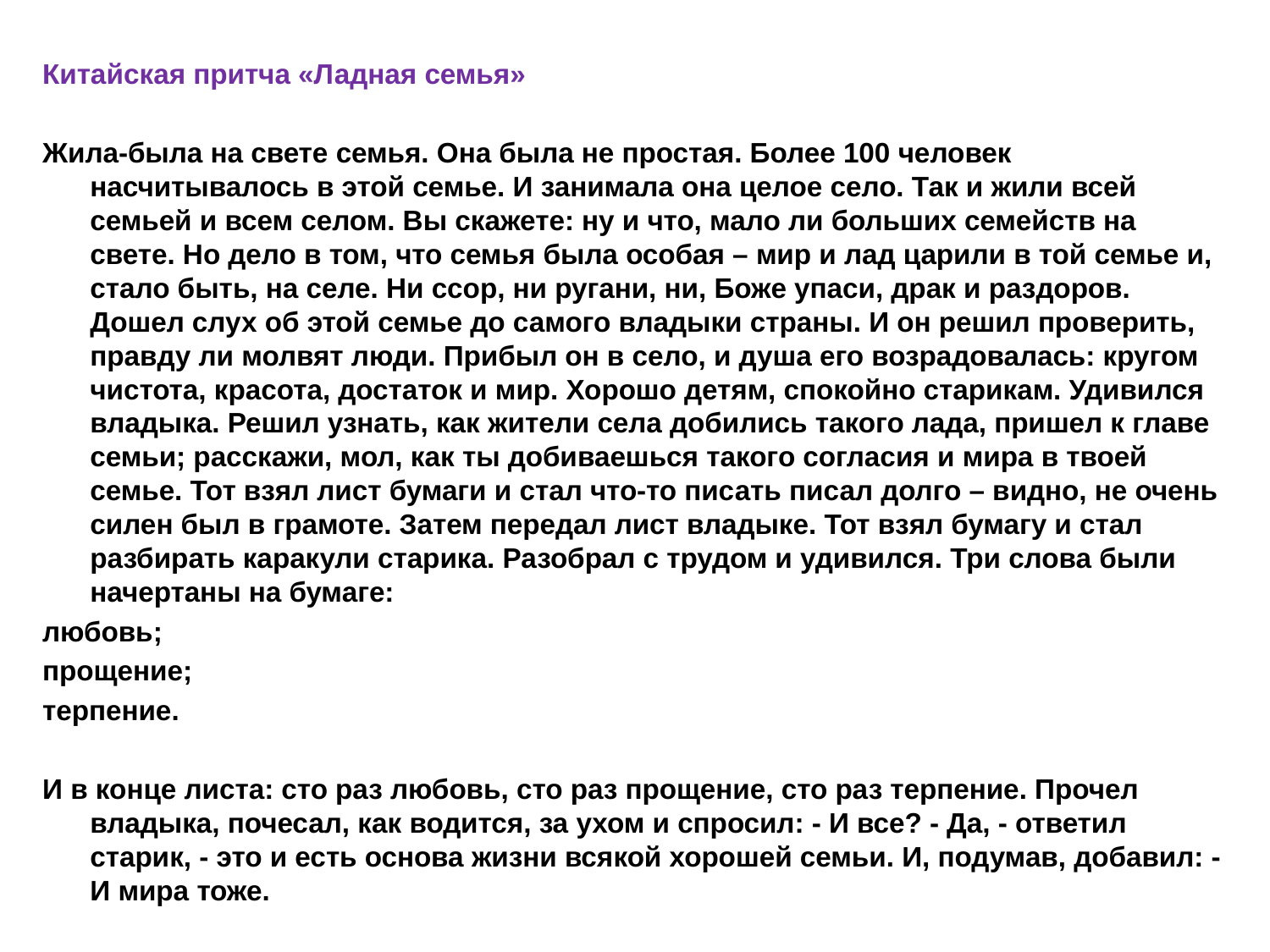

Китайская притча «Ладная семья»

Жила-была на свете семья. Она была не простая. Более 100 человек насчитывалось в этой семье. И занимала она целое село. Так и жили всей семьей и всем селом. Вы скажете: ну и что, мало ли больших семейств на свете. Но дело в том, что семья была особая – мир и лад царили в той семье и, стало быть, на селе. Ни ссор, ни ругани, ни, Боже упаси, драк и раздоров. Дошел слух об этой семье до самого владыки страны. И он решил проверить, правду ли молвят люди. Прибыл он в село, и душа его возрадовалась: кругом чистота, красота, достаток и мир. Хорошо детям, спокойно старикам. Удивился владыка. Решил узнать, как жители села добились такого лада, пришел к главе семьи; расскажи, мол, как ты добиваешься такого согласия и мира в твоей семье. Тот взял лист бумаги и стал что-то писать писал долго – видно, не очень силен был в грамоте. Затем передал лист владыке. Тот взял бумагу и стал разбирать каракули старика. Разобрал с трудом и удивился. Три слова были начертаны на бумаге:
любовь;
прощение;
терпение.

И в конце листа: сто раз любовь, сто раз прощение, сто раз терпение. Прочел владыка, почесал, как водится, за ухом и спросил: - И все? - Да, - ответил старик, - это и есть основа жизни всякой хорошей семьи. И, подумав, добавил: - И мира тоже.